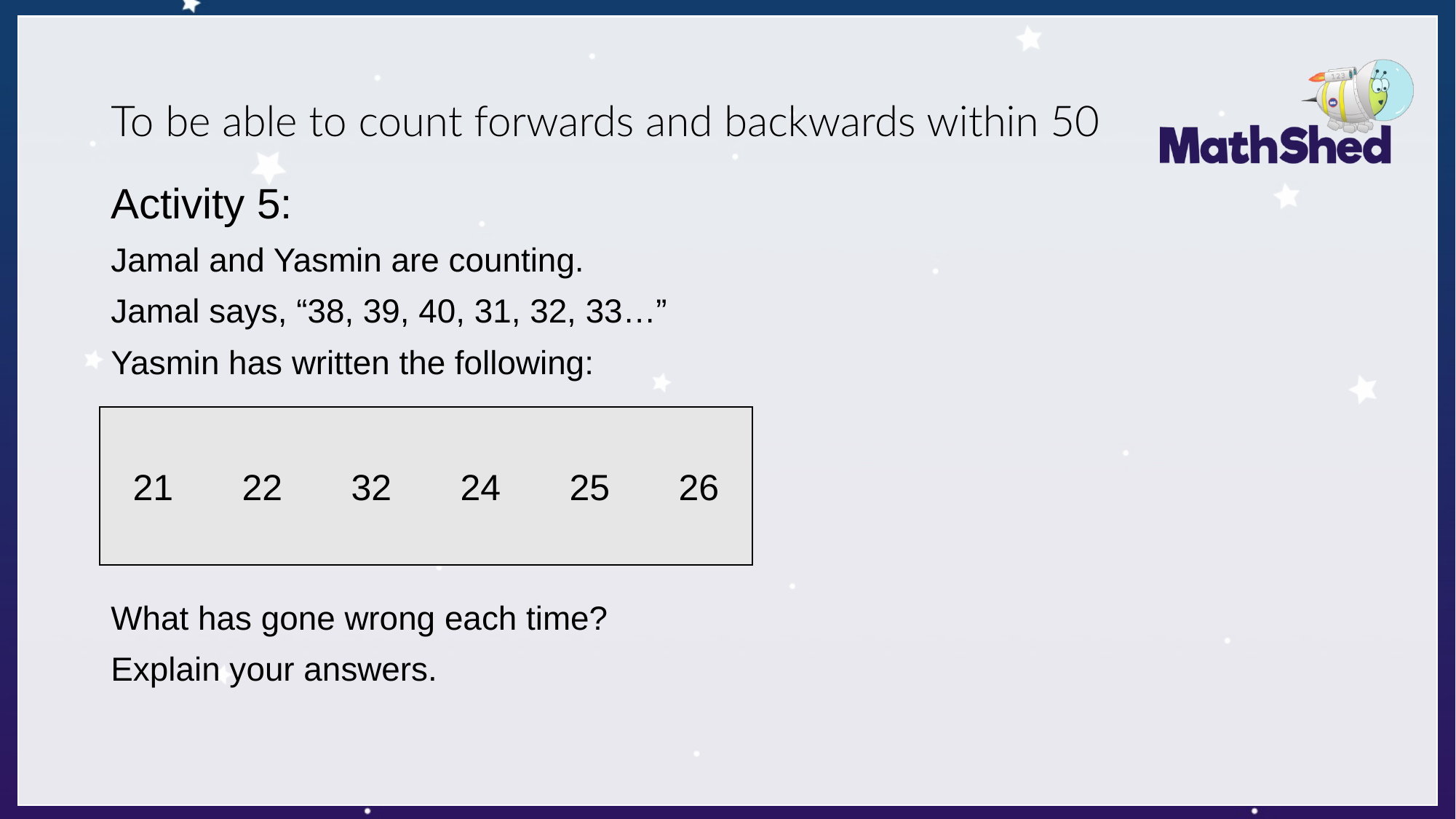

# To be able to count forwards and backwards within 50
Activity 5:
Jamal and Yasmin are counting.
Jamal says, “38, 39, 40, 31, 32, 33…”
Yasmin has written the following:

What has gone wrong each time?
Explain your answers.

21	22	32	24	25	26